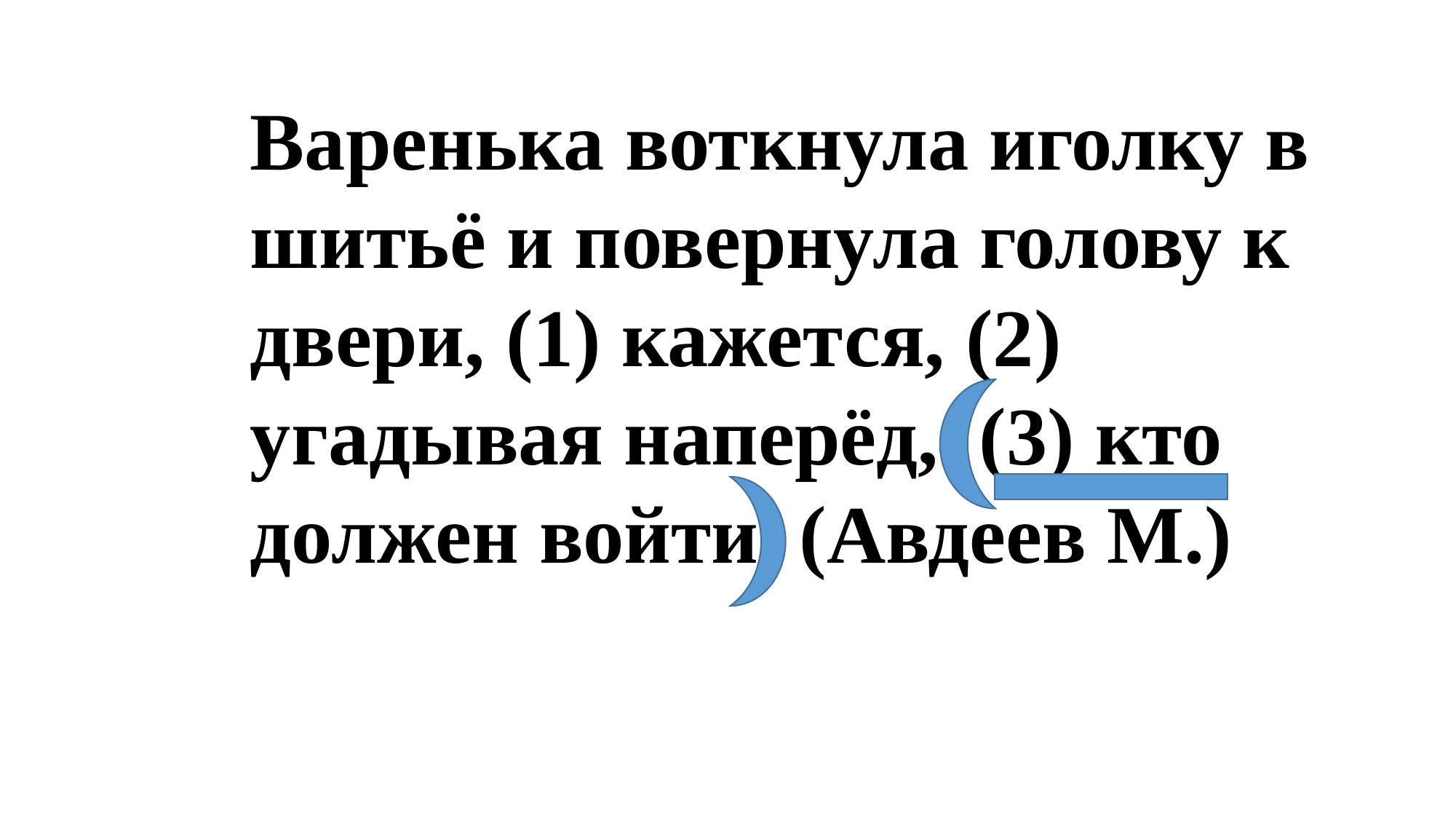

Варенька воткнула иголку в шитьё и повернула голову к двери, (1) кажется, (2) угадывая наперёд,  (3) кто должен войти. (Авдеев М.)